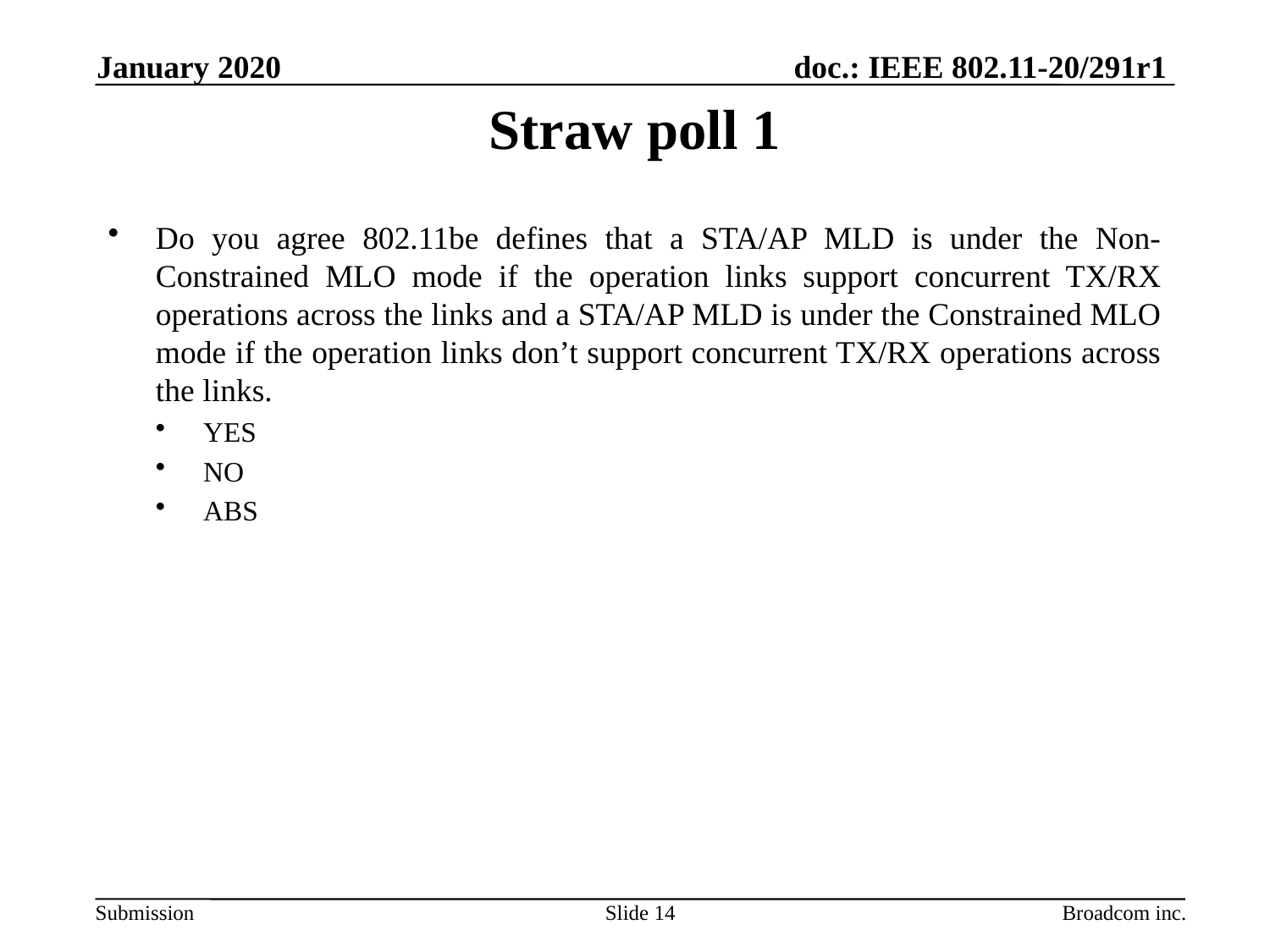

January 2020
# Straw poll 1
Do you agree 802.11be defines that a STA/AP MLD is under the Non-Constrained MLO mode if the operation links support concurrent TX/RX operations across the links and a STA/AP MLD is under the Constrained MLO mode if the operation links don’t support concurrent TX/RX operations across the links.
YES
NO
ABS

Slide 14
Broadcom inc.